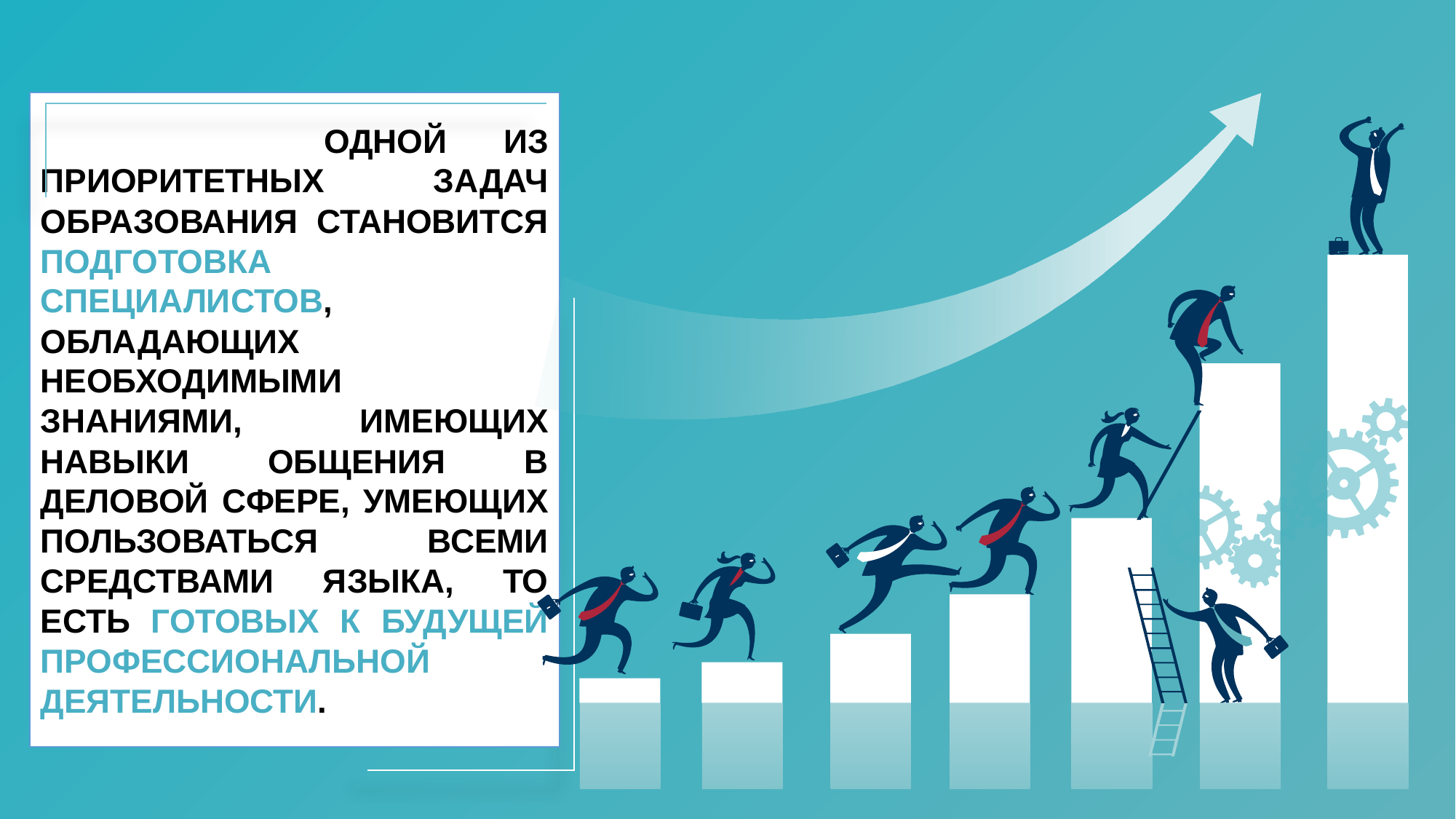

ОДНОЙ ИЗ ПРИОРИТЕТНЫХ ЗАДАЧ ОБРАЗОВАНИЯ СТАНОВИТСЯ ПОДГОТОВКА СПЕЦИАЛИСТОВ, ОБЛАДАЮЩИХ НЕОБХОДИМЫМИ ЗНАНИЯМИ, ИМЕЮЩИХ НАВЫКИ ОБЩЕНИЯ В ДЕЛОВОЙ СФЕРЕ, УМЕЮЩИХ ПОЛЬЗОВАТЬСЯ ВСЕМИ СРЕДСТВАМИ ЯЗЫКА, ТО ЕСТЬ ГОТОВЫХ К БУДУЩЕЙ ПРОФЕССИОНАЛЬНОЙ ДЕЯТЕЛЬНОСТИ.